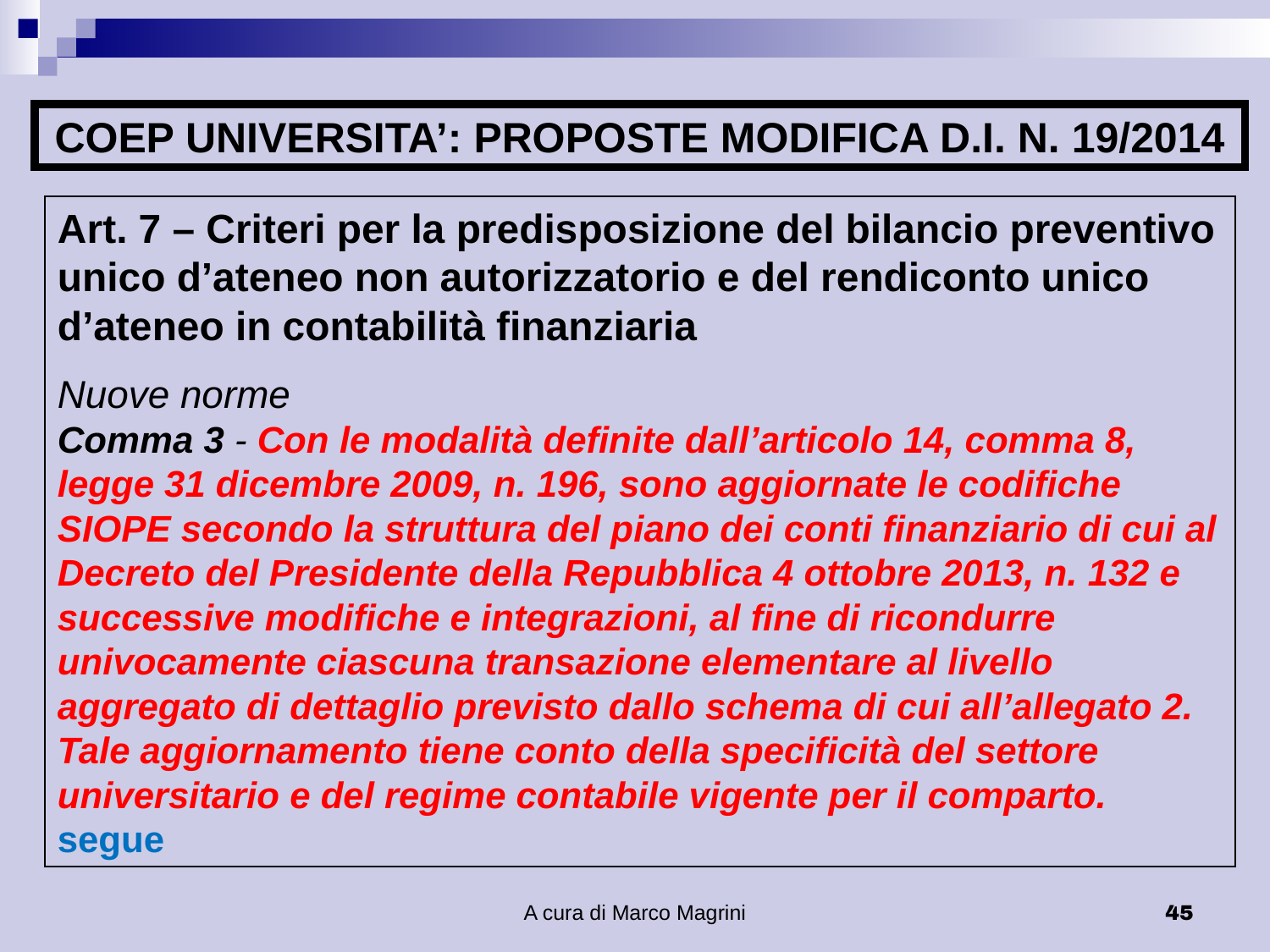

COEP UNIVERSITA’: PROPOSTE MODIFICA D.I. N. 19/2014
Art. 7 – Criteri per la predisposizione del bilancio preventivo unico d’ateneo non autorizzatorio e del rendiconto unico d’ateneo in contabilità finanziaria

Nuove norme
Comma 3 - Con le modalità definite dall’articolo 14, comma 8, legge 31 dicembre 2009, n. 196, sono aggiornate le codifiche SIOPE secondo la struttura del piano dei conti finanziario di cui al Decreto del Presidente della Repubblica 4 ottobre 2013, n. 132 e successive modifiche e integrazioni, al fine di ricondurre univocamente ciascuna transazione elementare al livello aggregato di dettaglio previsto dallo schema di cui all’allegato 2. Tale aggiornamento tiene conto della specificità del settore universitario e del regime contabile vigente per il comparto. segue
A cura di Marco Magrini
45